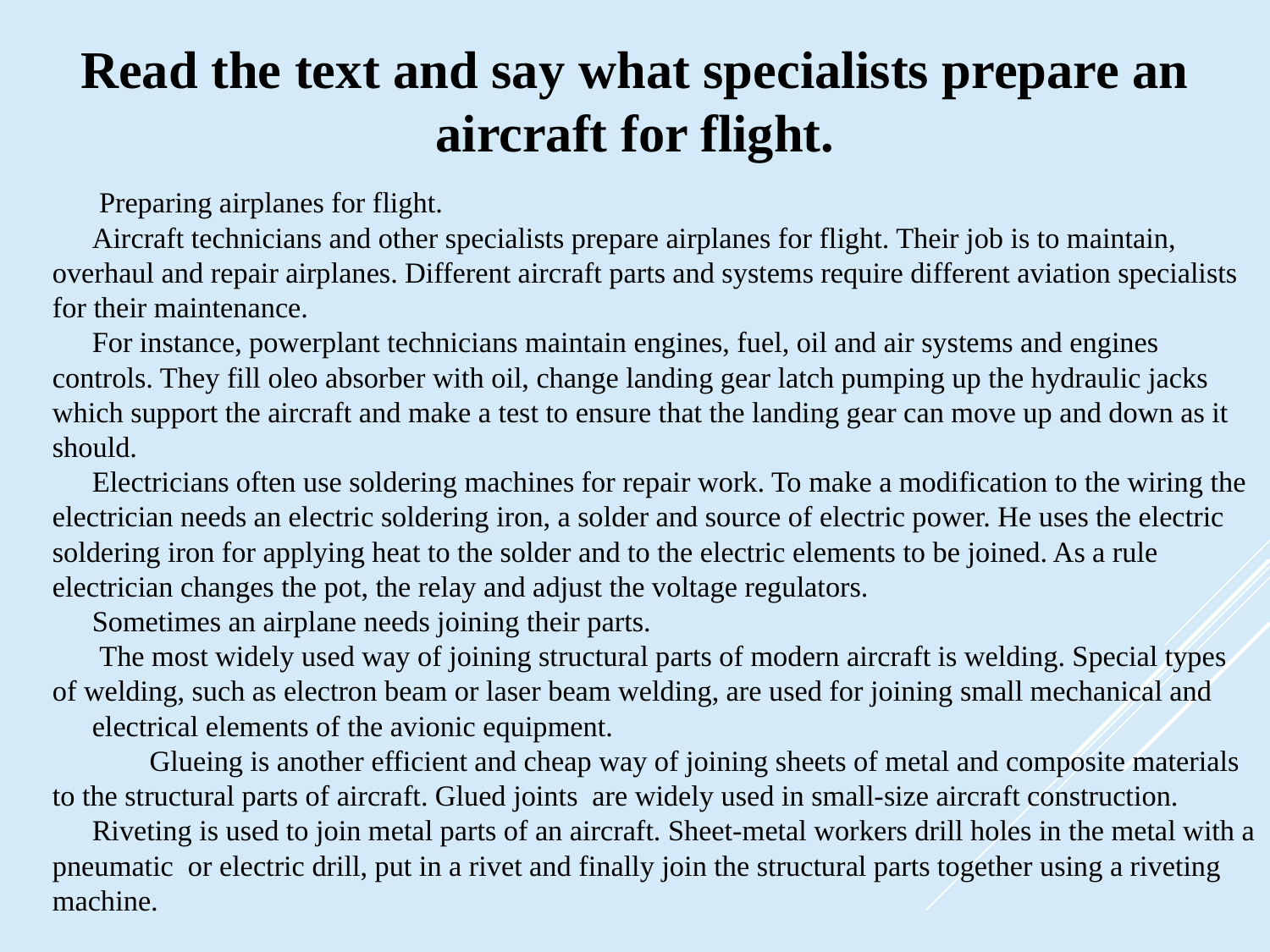

# Read the text and say what specialists prepare an aircraft for flight.
 Preparing airplanes for flight.
Aircraft technicians and other specialists prepare airplanes for flight. Their job is to maintain, overhaul and repair airplanes. Different aircraft parts and systems require different aviation specialists for their maintenance.
For instance, powerplant technicians maintain engines, fuel, oil and air systems and engines controls. They fill oleo absorber with oil, change landing gear latch pumping up the hydraulic jacks which support the aircraft and make a test to ensure that the landing gear can move up and down as it should.
Electricians often use soldering machines for repair work. To make a modification to the wiring the electrician needs an electric soldering iron, a solder and source of electric power. He uses the electric soldering iron for applying heat to the solder and to the electric elements to be joined. As a rule electrician changes the pot, the relay and adjust the voltage regulators.
Sometimes an airplane needs joining their parts.
 The most widely used way of joining structural parts of modern aircraft is welding. Special types of welding, such as electron beam or laser beam welding, are used for joining small mechanical and
electrical elements of the avionic equipment.
        Glueing is another efficient and cheap way of joining sheets of metal and composite materials to the structural parts of aircraft. Glued joints  are widely used in small-size aircraft construction.
Riveting is used to join metal parts of an aircraft. Sheet-metal workers drill holes in the metal with a pneumatic  or electric drill, put in a rivet and finally join the structural parts together using a riveting machine.